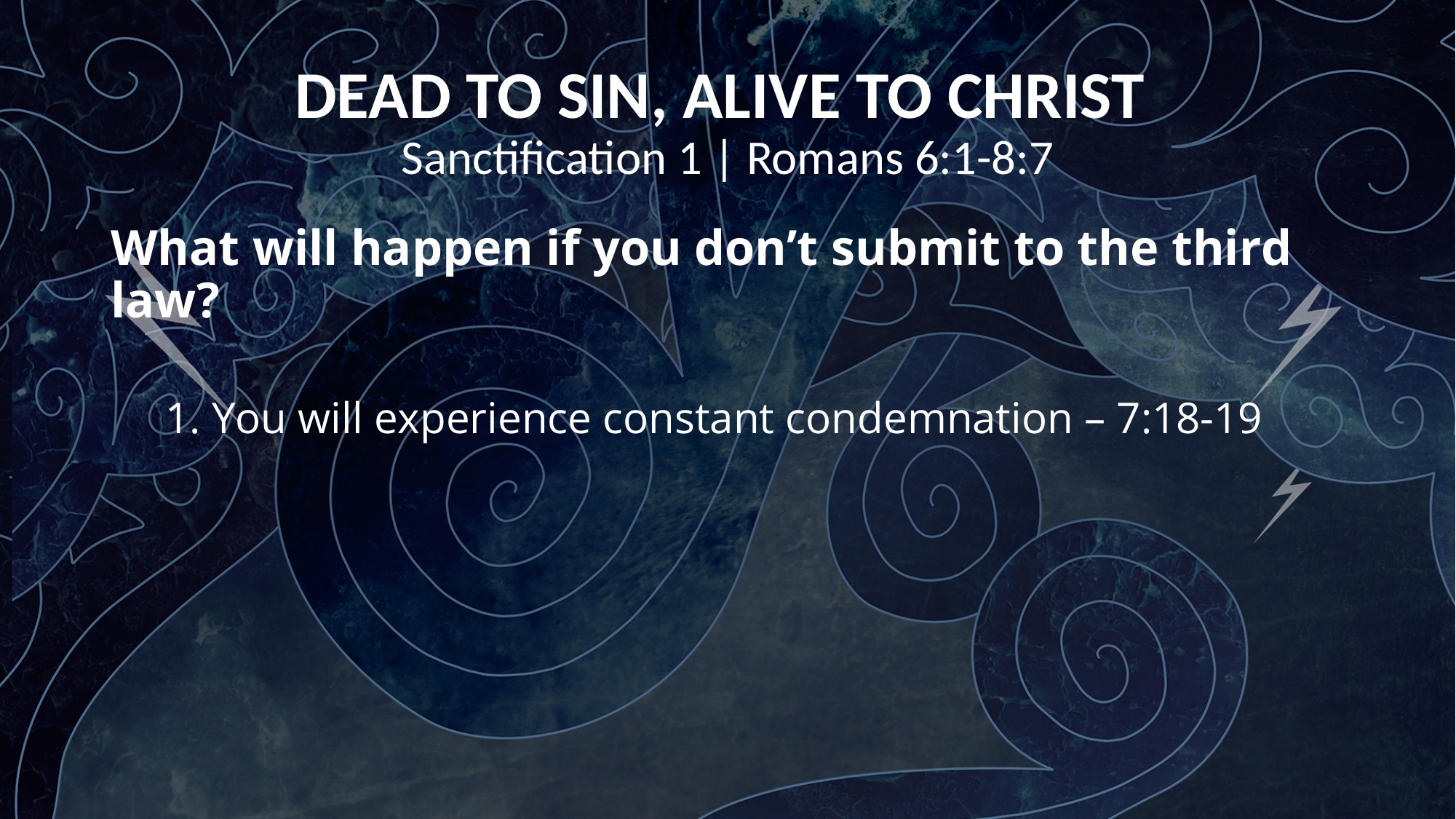

DEAD TO SIN, ALIVE TO CHRIST
Sanctification 1 | Romans 6:1-8:7
What will happen if you don’t submit to the third law?

1. You will experience constant condemnation – 7:18-19